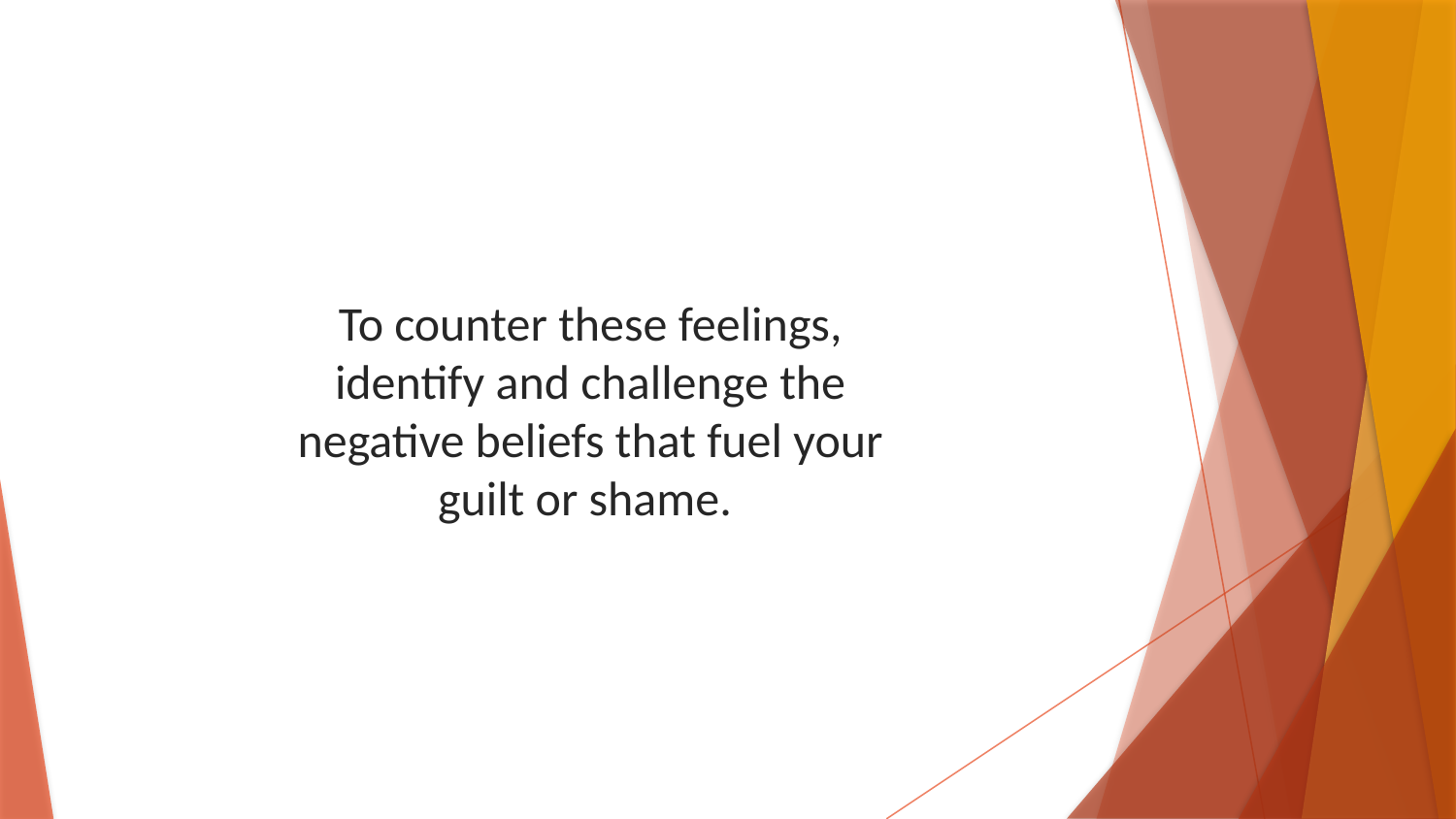

To counter these feelings, identify and challenge the negative beliefs that fuel your guilt or shame.